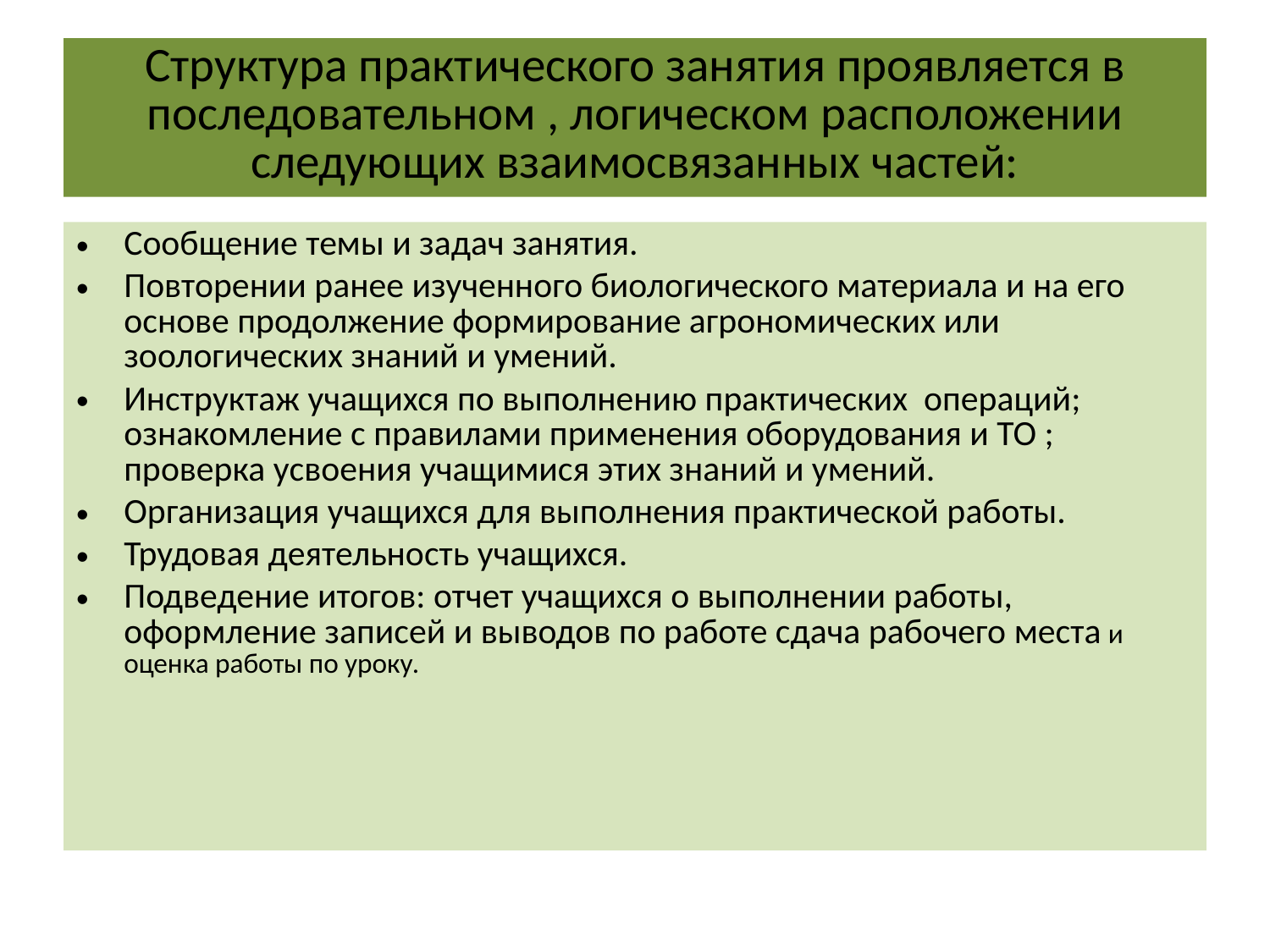

# Структура практического занятия проявляется в последовательном , логическом расположении следующих взаимосвязанных частей:
Сообщение темы и задач занятия.
Повторении ранее изученного биологического материала и на его основе продолжение формирование агрономических или зоологических знаний и умений.
Инструктаж учащихся по выполнению практических  операций; ознакомление с правилами применения оборудования и ТО ; проверка усвоения учащимися этих знаний и умений.
Организация учащихся для выполнения практической работы.
Трудовая деятельность учащихся.
Подведение итогов: отчет учащихся о выполнении работы, оформление записей и выводов по работе сдача рабочего места и оценка работы по уроку.